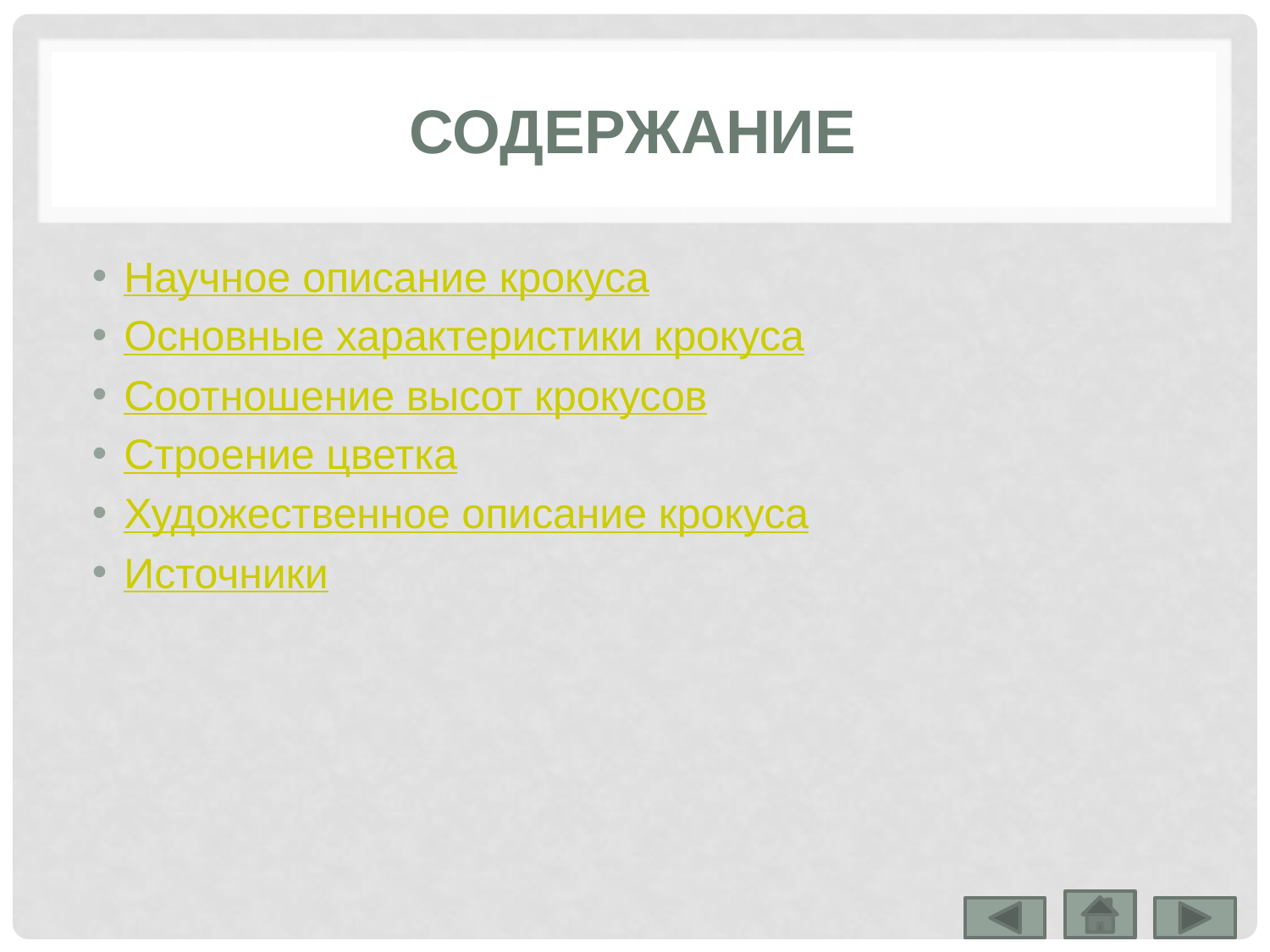

# Содержание
Научное описание крокуса
Основные характеристики крокуса
Соотношение высот крокусов
Строение цветка
Художественное описание крокуса
Источники